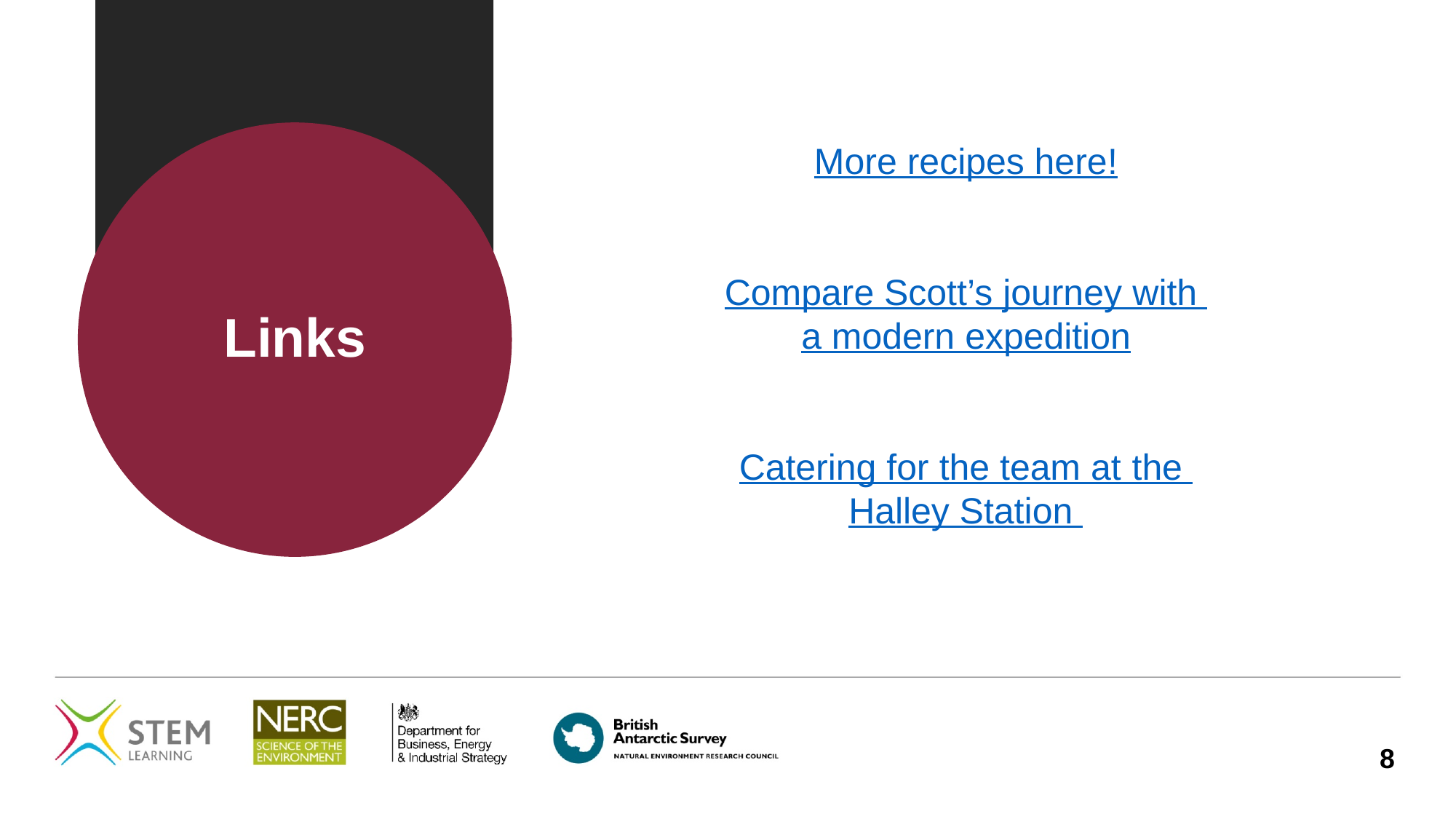

More recipes here!

Compare Scott’s journey
with a modern expedition

Catering for the team at
the Halley Station
# Links
8